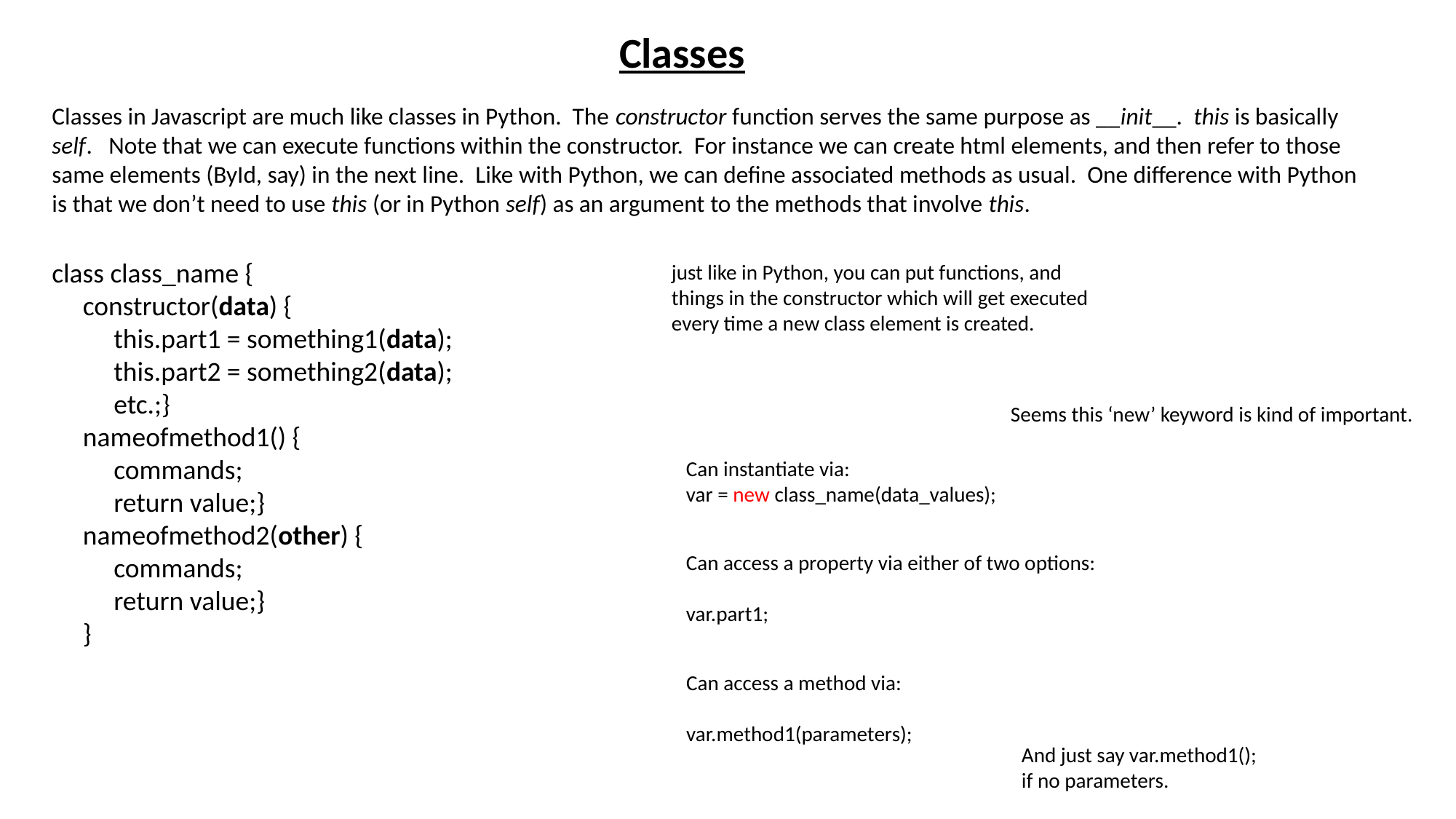

Classes
Classes in Javascript are much like classes in Python.  The constructor function serves the same purpose as __init__.  this is basically self.   Note that we can execute functions within the constructor.  For instance we can create html elements, and then refer to those same elements (ById, say) in the next line.  Like with Python, we can define associated methods as usual.  One difference with Python is that we don’t need to use this (or in Python self) as an argument to the methods that involve this.
class class_name {
     constructor(data) {
          this.part1 = something1(data);
          this.part2 = something2(data);
          etc.;}
     nameofmethod1() {
          commands;
          return value;}
     nameofmethod2(other) {
          commands;
          return value;}
     }
just like in Python, you can put functions, and things in the constructor which will get executed every time a new class element is created.
Seems this ‘new’ keyword is kind of important.
Can instantiate via:
var = new class_name(data_values);
Can access a property via either of two options:

var.part1;
Can access a method via:

var.method1(parameters);
And just say var.method1(); if no parameters.